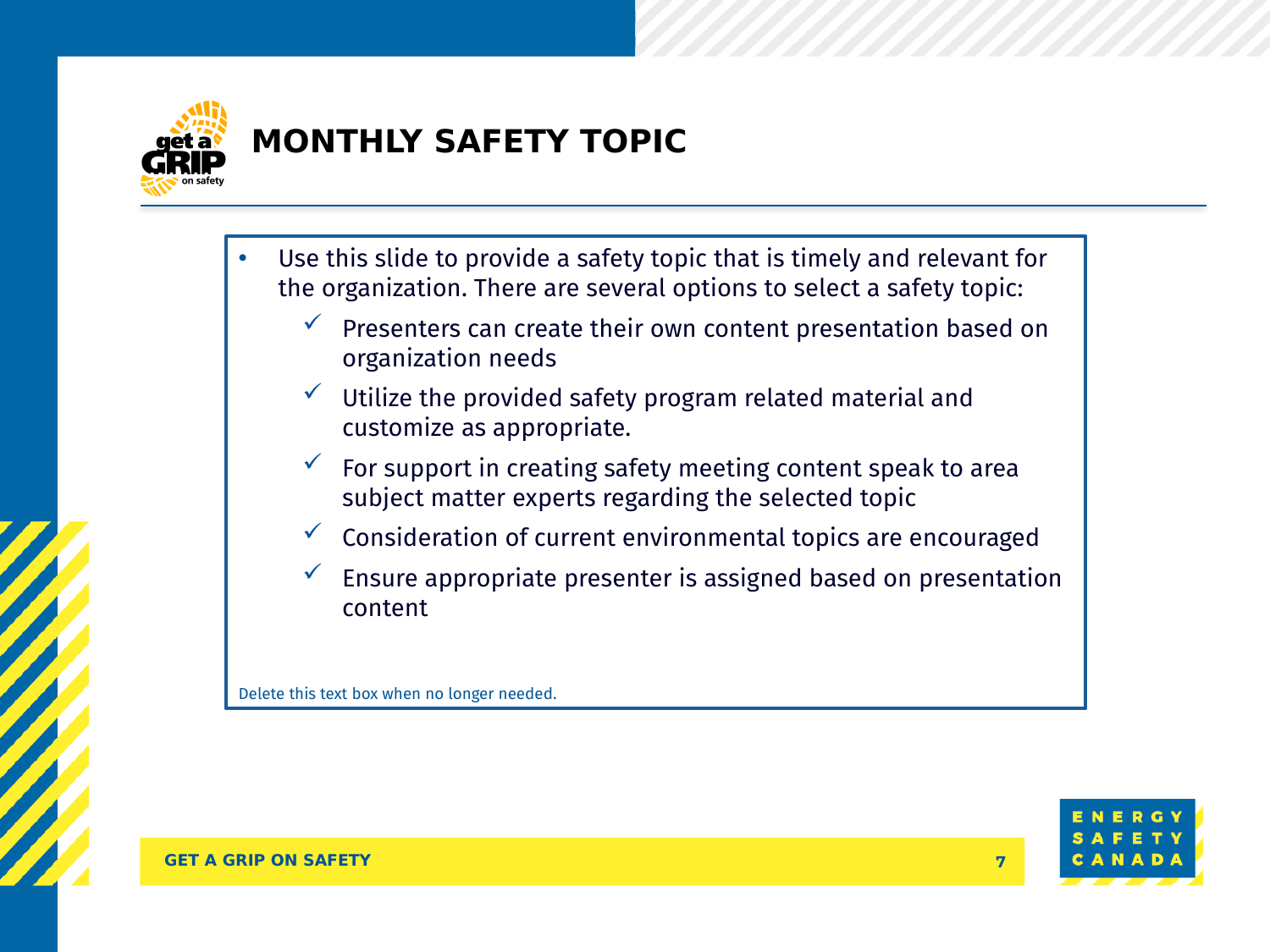

# Monthly safety topic
Use this slide to provide a safety topic that is timely and relevant for the organization. There are several options to select a safety topic:
Presenters can create their own content presentation based on organization needs
Utilize the provided safety program related material and customize as appropriate.
For support in creating safety meeting content speak to area subject matter experts regarding the selected topic
Consideration of current environmental topics are encouraged
Ensure appropriate presenter is assigned based on presentation content

Delete this text box when no longer needed.
Get a grip on safety
7